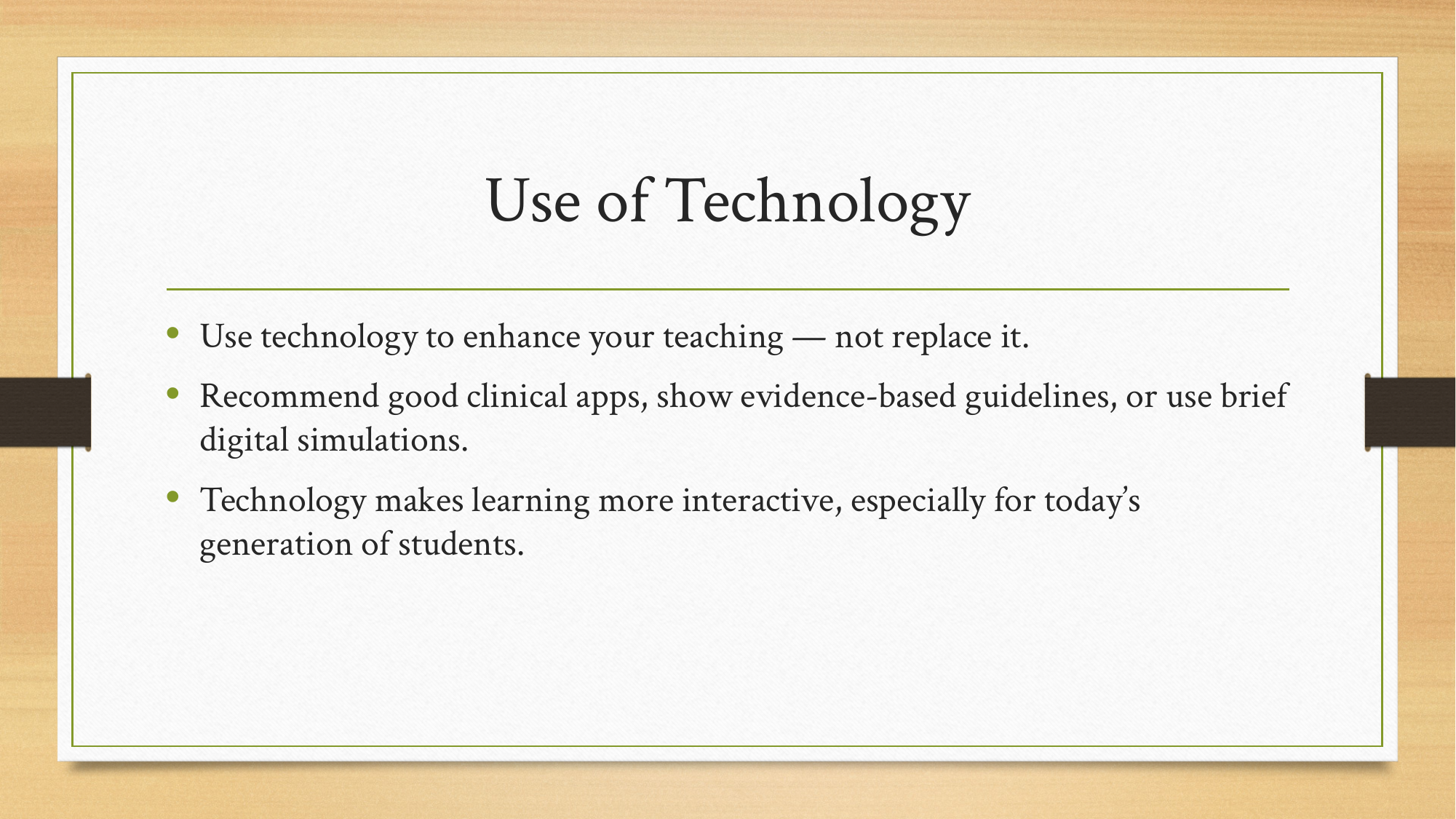

# Use of Technology
Use technology to enhance your teaching — not replace it.
Recommend good clinical apps, show evidence-based guidelines, or use brief digital simulations.
Technology makes learning more interactive, especially for today’s generation of students.